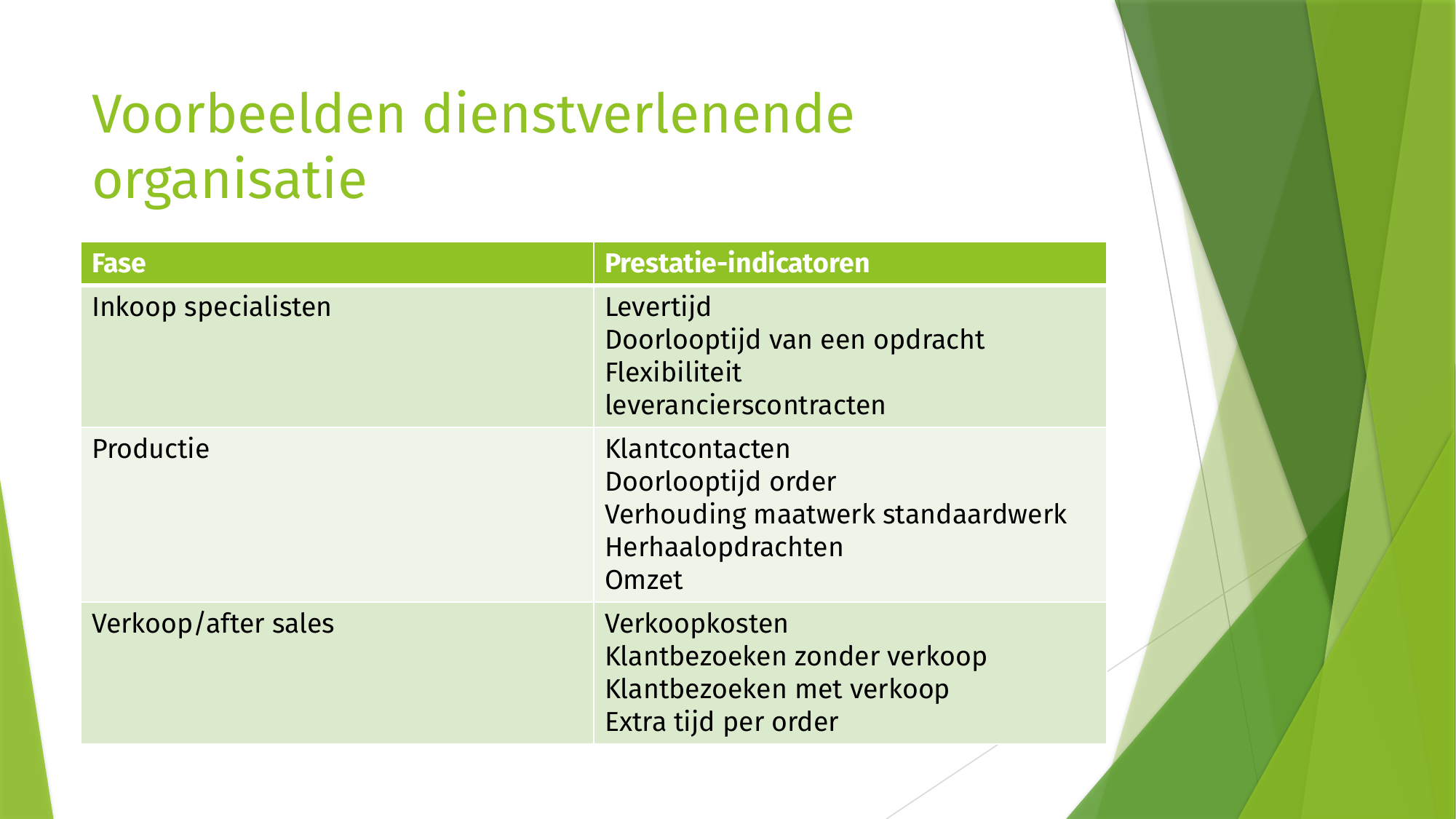

# Voorbeelden dienstverlenende organisatie
| Fase | Prestatie-indicatoren |
| --- | --- |
| Inkoop specialisten | Levertijd Doorlooptijd van een opdracht Flexibiliteit leverancierscontracten |
| Productie | Klantcontacten Doorlooptijd order Verhouding maatwerk standaardwerk Herhaalopdrachten Omzet |
| Verkoop/after sales | Verkoopkosten Klantbezoeken zonder verkoop Klantbezoeken met verkoop Extra tijd per order |